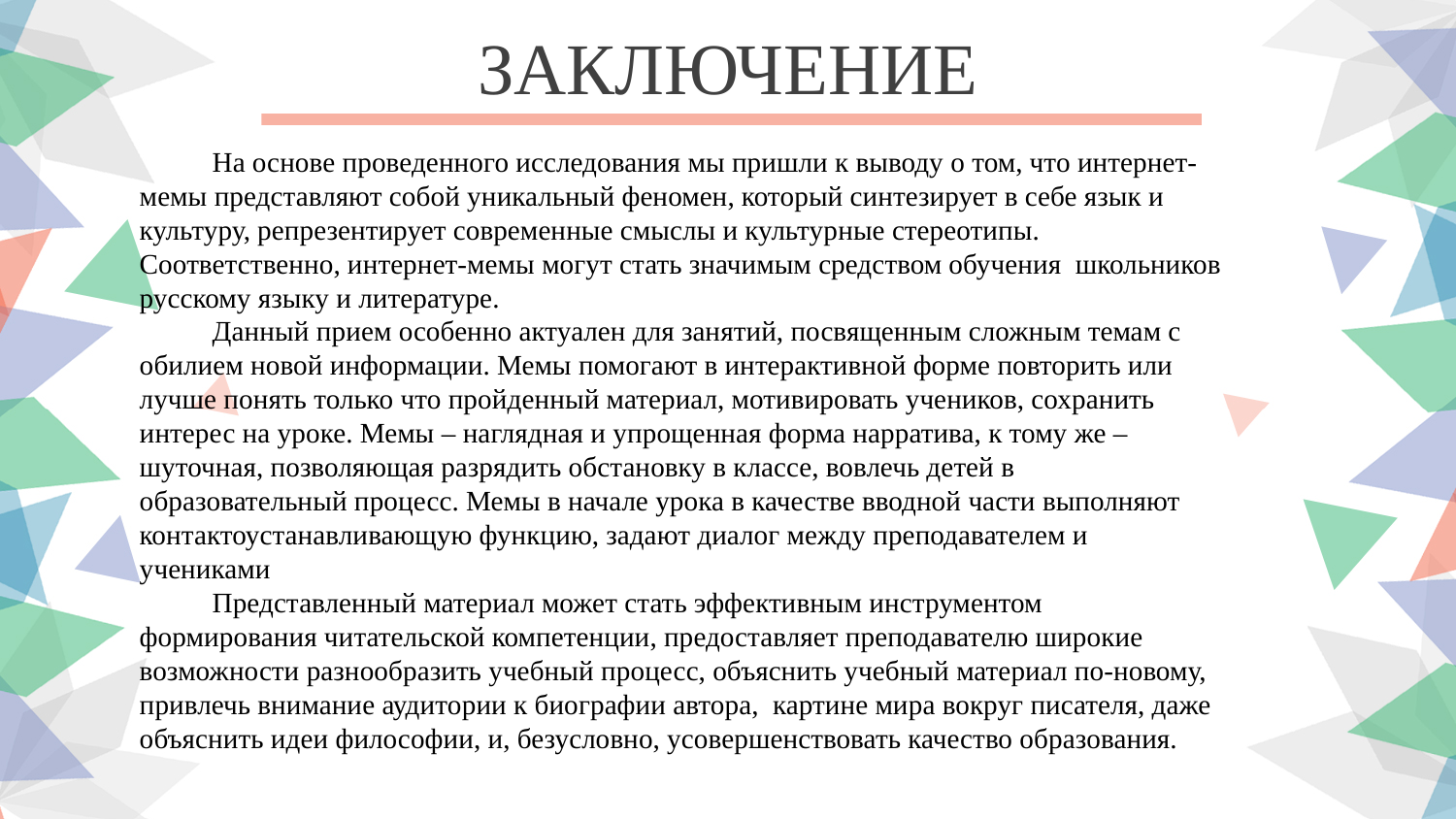

ЗАКЛЮЧЕНИЕ

На основе проведенного исследования мы пришли к выводу о том, что интернет-мемы представляют собой уникальный феномен, который синтезирует в себе язык и культуру, репрезентирует современные смыслы и культурные стереотипы. Соответственно, интернет-мемы могут стать значимым средством обучения  школьников русскому языку и литературе.
Данный прием особенно актуален для занятий, посвященным сложным темам с обилием новой информации. Мемы помогают в интерактивной форме повторить или лучше понять только что пройденный материал, мотивировать учеников, сохранить интерес на уроке. Мемы – наглядная и упрощенная форма нарратива, к тому же – шуточная, позволяющая разрядить обстановку в классе, вовлечь детей в образовательный процесс. Мемы в начале урока в качестве вводной части выполняют контактоустанавливающую функцию, задают диалог между преподавателем и учениками
Представленный материал может стать эффективным инструментом формирования читательской компетенции, предоставляет преподавателю широкие возможности разнообразить учебный процесс, объяснить учебный материал по-новому, привлечь внимание аудитории к биографии автора,  картине мира вокруг писателя, даже объяснить идеи философии, и, безусловно, усовершенствовать качество образования.